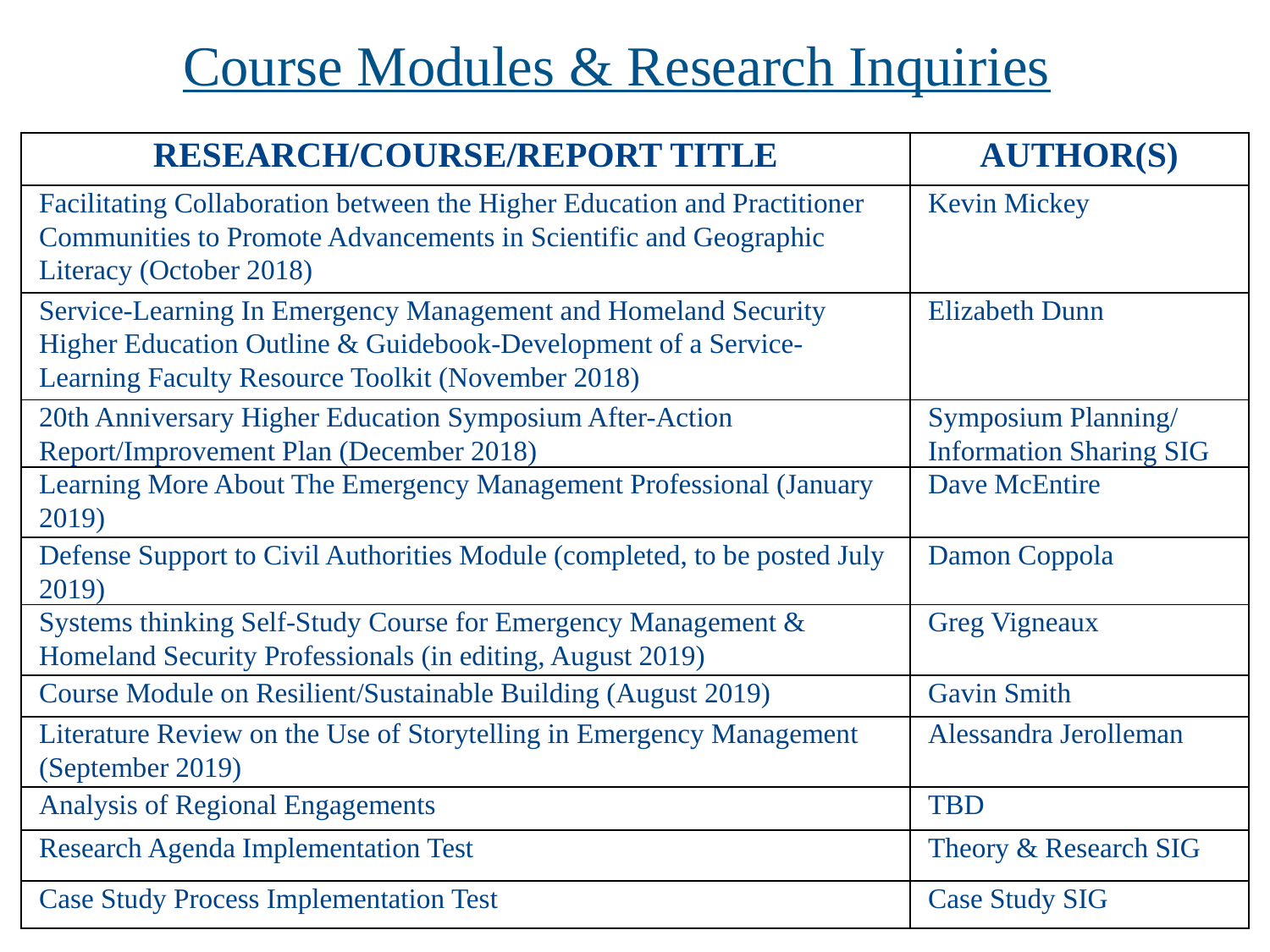

# Course Modules & Research Inquiries
| RESEARCH/COURSE/REPORT TITLE | AUTHOR(S) |
| --- | --- |
| Facilitating Collaboration between the Higher Education and Practitioner Communities to Promote Advancements in Scientific and Geographic Literacy (October 2018) | Kevin Mickey |
| Service-Learning In Emergency Management and Homeland Security Higher Education Outline & Guidebook-Development of a Service-Learning Faculty Resource Toolkit (November 2018) | Elizabeth Dunn |
| 20th Anniversary Higher Education Symposium After-Action Report/Improvement Plan (December 2018) | Symposium Planning/ Information Sharing SIG |
| Learning More About The Emergency Management Professional (January 2019) | Dave McEntire |
| Defense Support to Civil Authorities Module (completed, to be posted July 2019) | Damon Coppola |
| Systems thinking Self-Study Course for Emergency Management & Homeland Security Professionals (in editing, August 2019) | Greg Vigneaux |
| Course Module on Resilient/Sustainable Building (August 2019) | Gavin Smith |
| Literature Review on the Use of Storytelling in Emergency Management (September 2019) | Alessandra Jerolleman |
| Analysis of Regional Engagements | TBD |
| Research Agenda Implementation Test | Theory & Research SIG |
| Case Study Process Implementation Test | Case Study SIG |

57